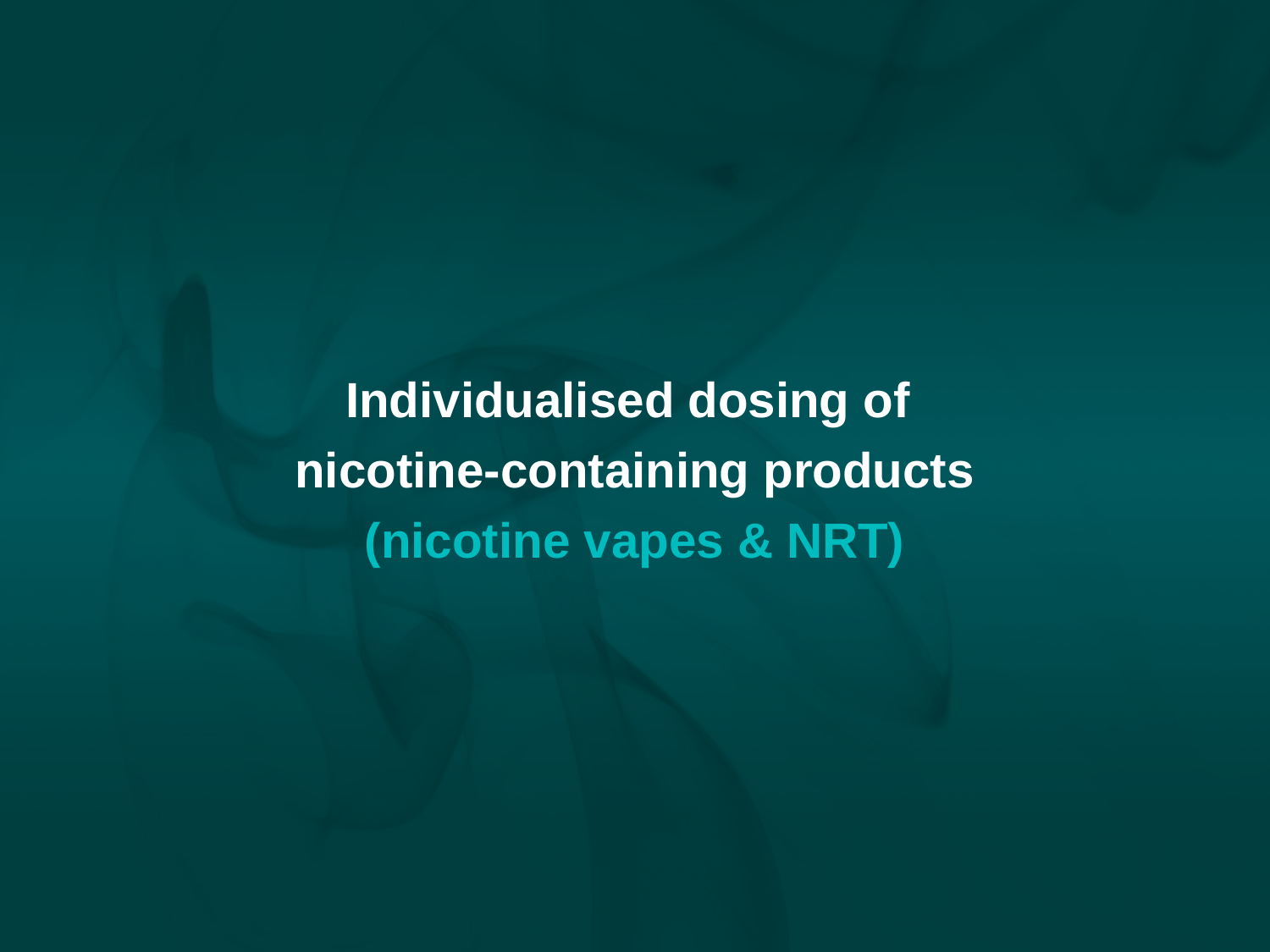

Individualised dosing of
nicotine-containing products
(nicotine vapes & NRT)